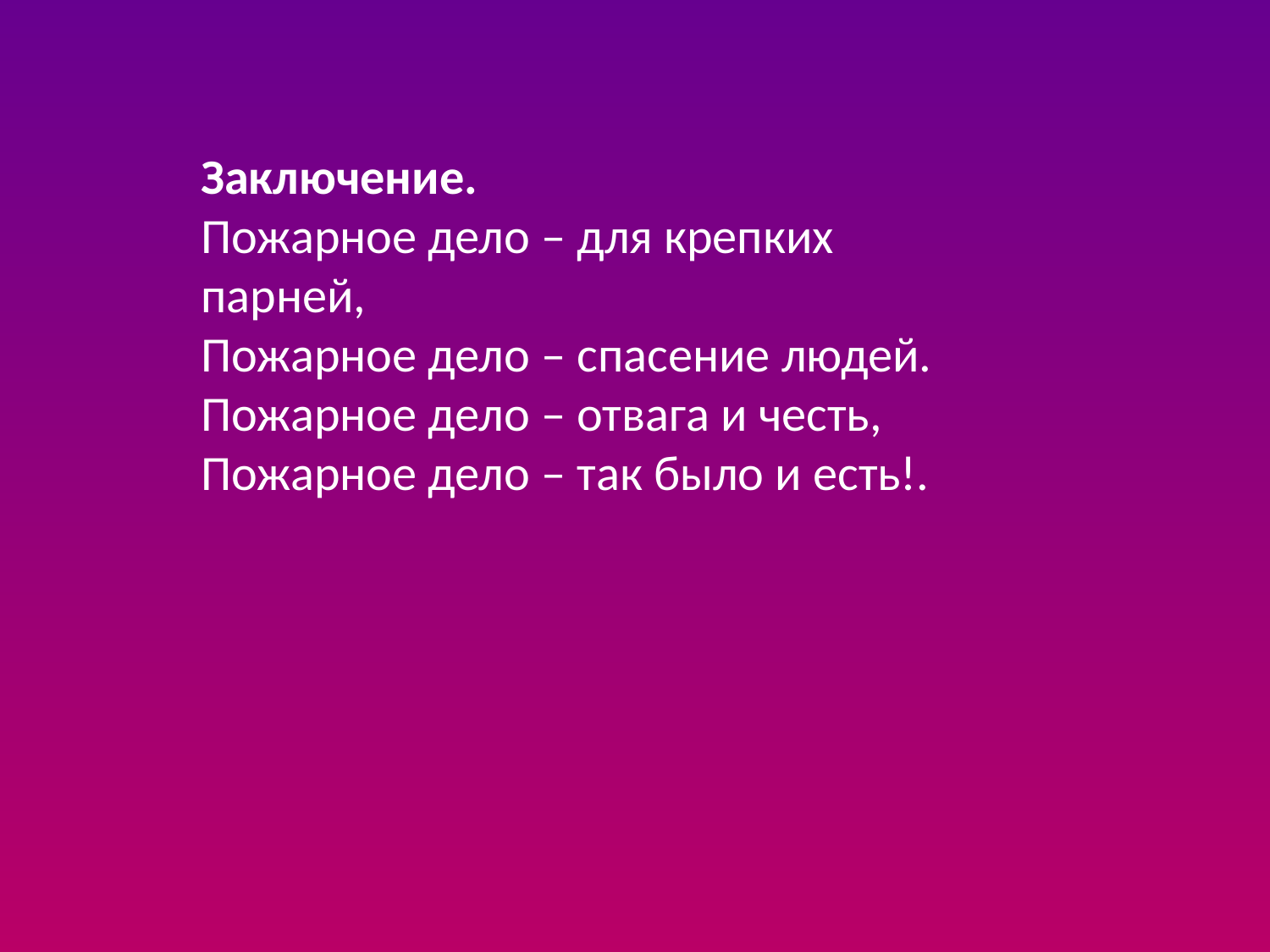

Заключение.
Пожарное дело – для крепких парней,
Пожарное дело – спасение людей.
Пожарное дело – отвага и честь,
Пожарное дело – так было и есть!.